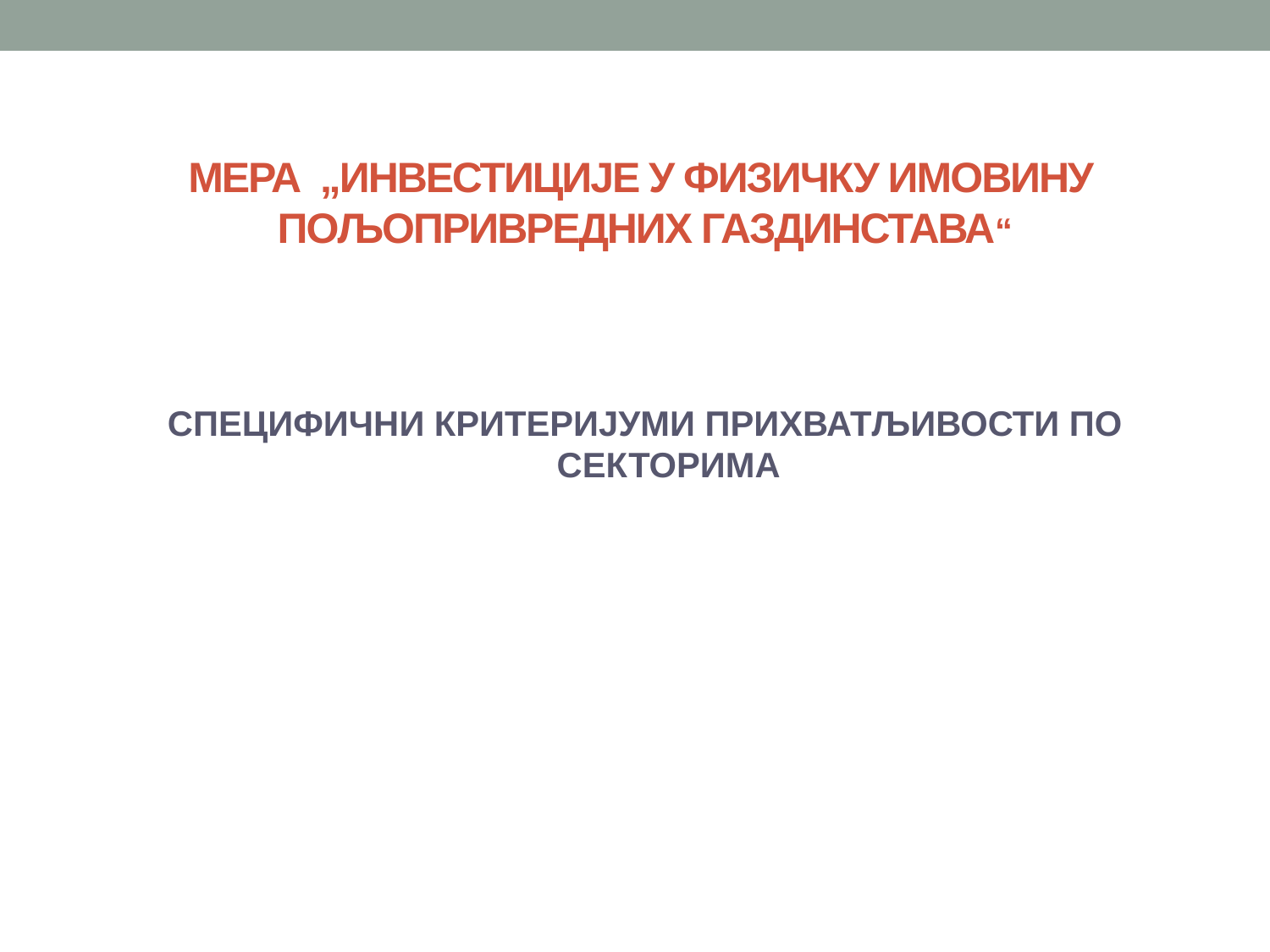

Мера  „Инвестиције у физичку имовину  пољопривредних газдинстава“
СПЕЦИФИЧНИ КРИТЕРИЈУМИ ПРИХВАТЉИВОСТИ ПО СЕКТОРИМА